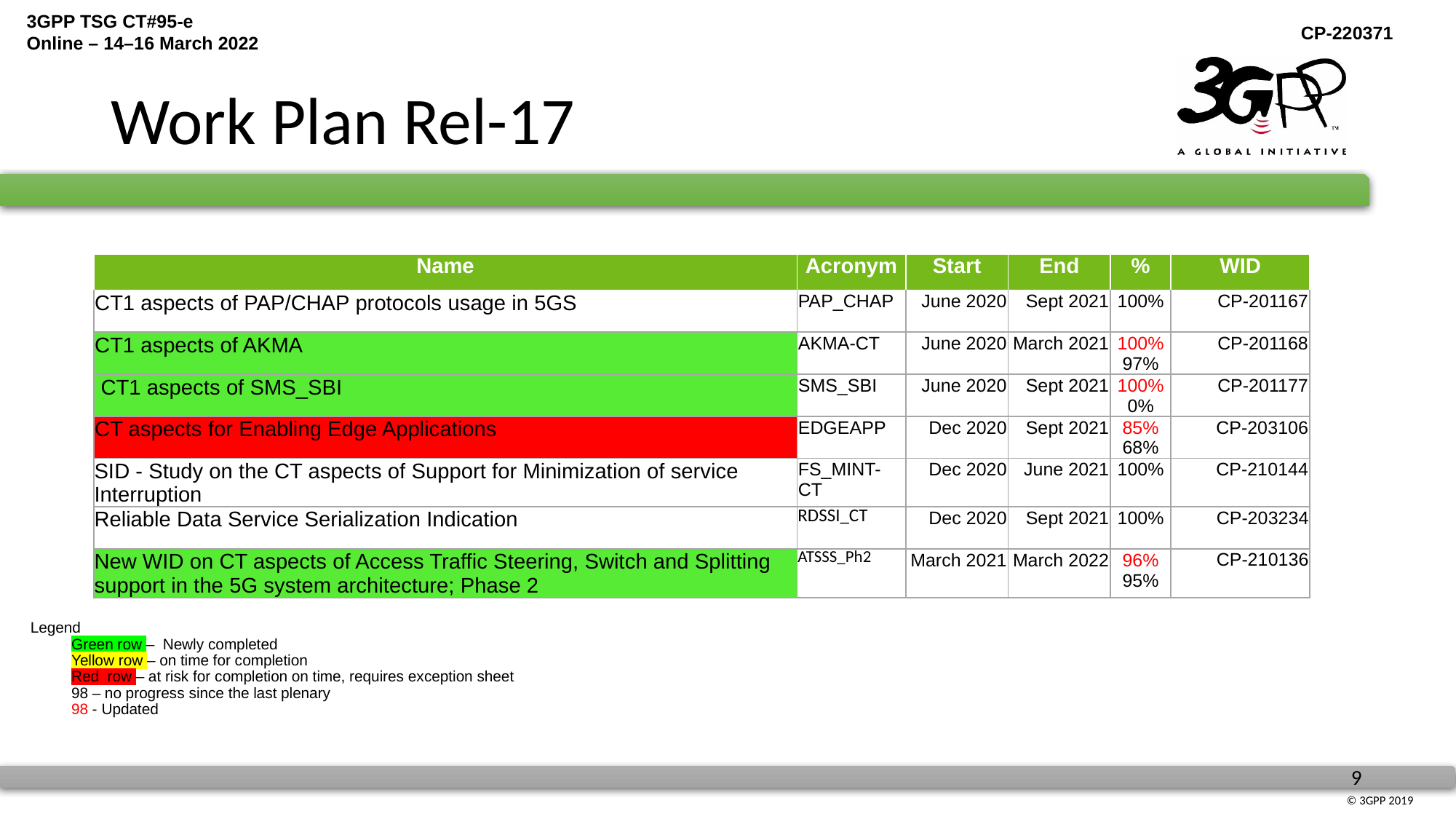

# Work Plan Rel-17
| Name | Acronym | Start | End | % | WID |
| --- | --- | --- | --- | --- | --- |
| CT1 aspects of PAP/CHAP protocols usage in 5GS | PAP\_CHAP | June 2020 | Sept 2021 | 100% | CP-201167 |
| CT1 aspects of AKMA | AKMA-CT | June 2020 | March 2021 | 100% 97% | CP-201168 |
| CT1 aspects of SMS\_SBI | SMS\_SBI | June 2020 | Sept 2021 | 100% 0% | CP-201177 |
| CT aspects for Enabling Edge Applications | EDGEAPP | Dec 2020 | Sept 2021 | 85% 68% | CP-203106 |
| SID - Study on the CT aspects of Support for Minimization of service Interruption | FS\_MINT-CT | Dec 2020 | June 2021 | 100% | CP-210144 |
| Reliable Data Service Serialization Indication | RDSSI\_CT | Dec 2020 | Sept 2021 | 100% | CP-203234 |
| New WID on CT aspects of Access Traffic Steering, Switch and Splitting support in the 5G system architecture; Phase 2 | ATSSS\_Ph2 | March 2021 | March 2022 | 96% 95% | CP-210136 |
Legend
Green row –  Newly completed
	Yellow row – on time for completion
Red  row – at risk for completion on time, requires exception sheet
	98 – no progress since the last plenary
	98 - Updated